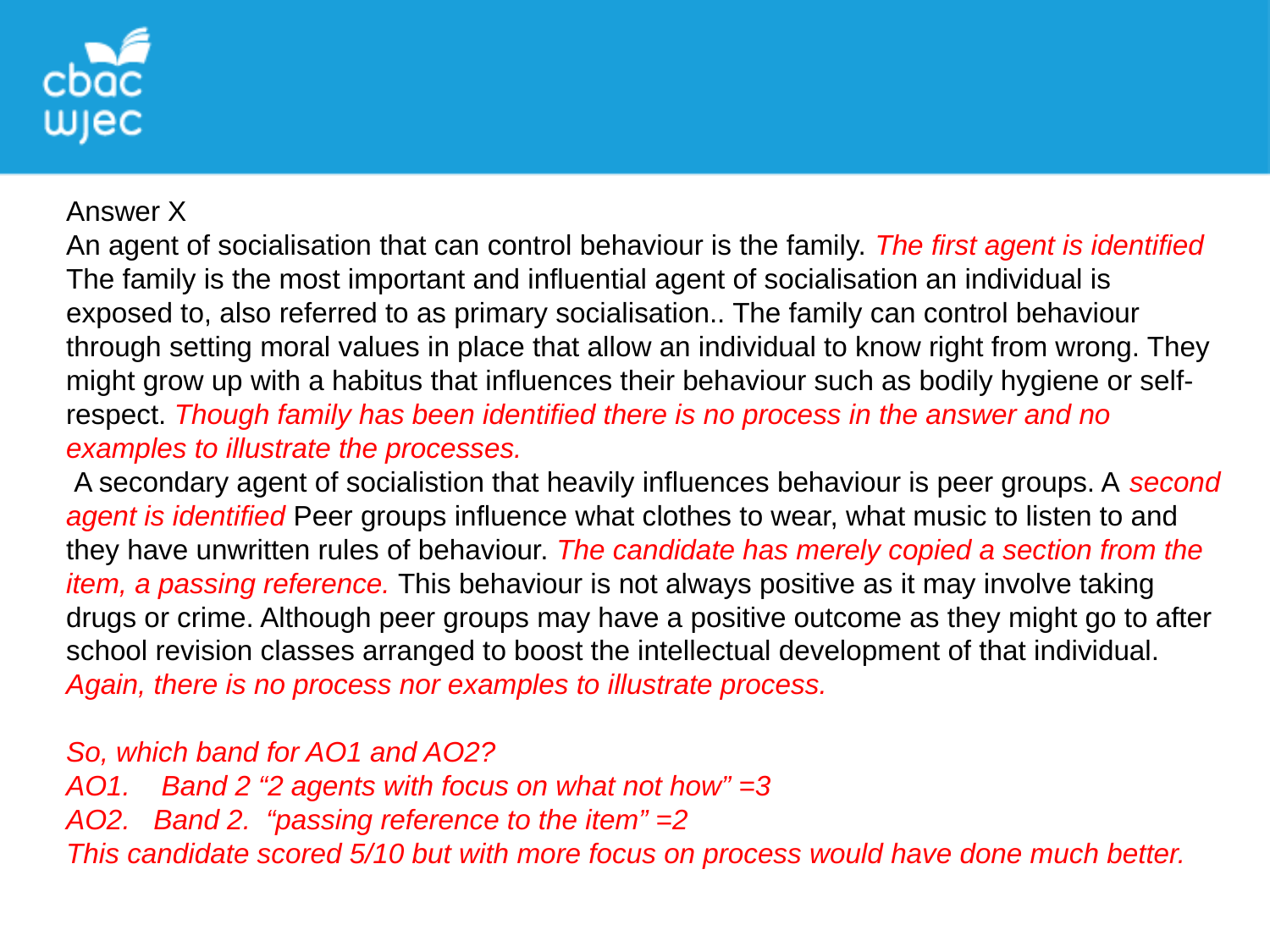

Answer X
An agent of socialisation that can control behaviour is the family. The first agent is identified The family is the most important and influential agent of socialisation an individual is exposed to, also referred to as primary socialisation.. The family can control behaviour through setting moral values in place that allow an individual to know right from wrong. They might grow up with a habitus that influences their behaviour such as bodily hygiene or self-respect. Though family has been identified there is no process in the answer and no examples to illustrate the processes.
 A secondary agent of socialistion that heavily influences behaviour is peer groups. A second agent is identified Peer groups influence what clothes to wear, what music to listen to and they have unwritten rules of behaviour. The candidate has merely copied a section from the item, a passing reference. This behaviour is not always positive as it may involve taking drugs or crime. Although peer groups may have a positive outcome as they might go to after school revision classes arranged to boost the intellectual development of that individual. Again, there is no process nor examples to illustrate process.

So, which band for AO1 and AO2?
AO1.    Band 2 “2 agents with focus on what not how” =3
AO2.   Band 2.  “passing reference to the item” =2
This candidate scored 5/10 but with more focus on process would have done much better.